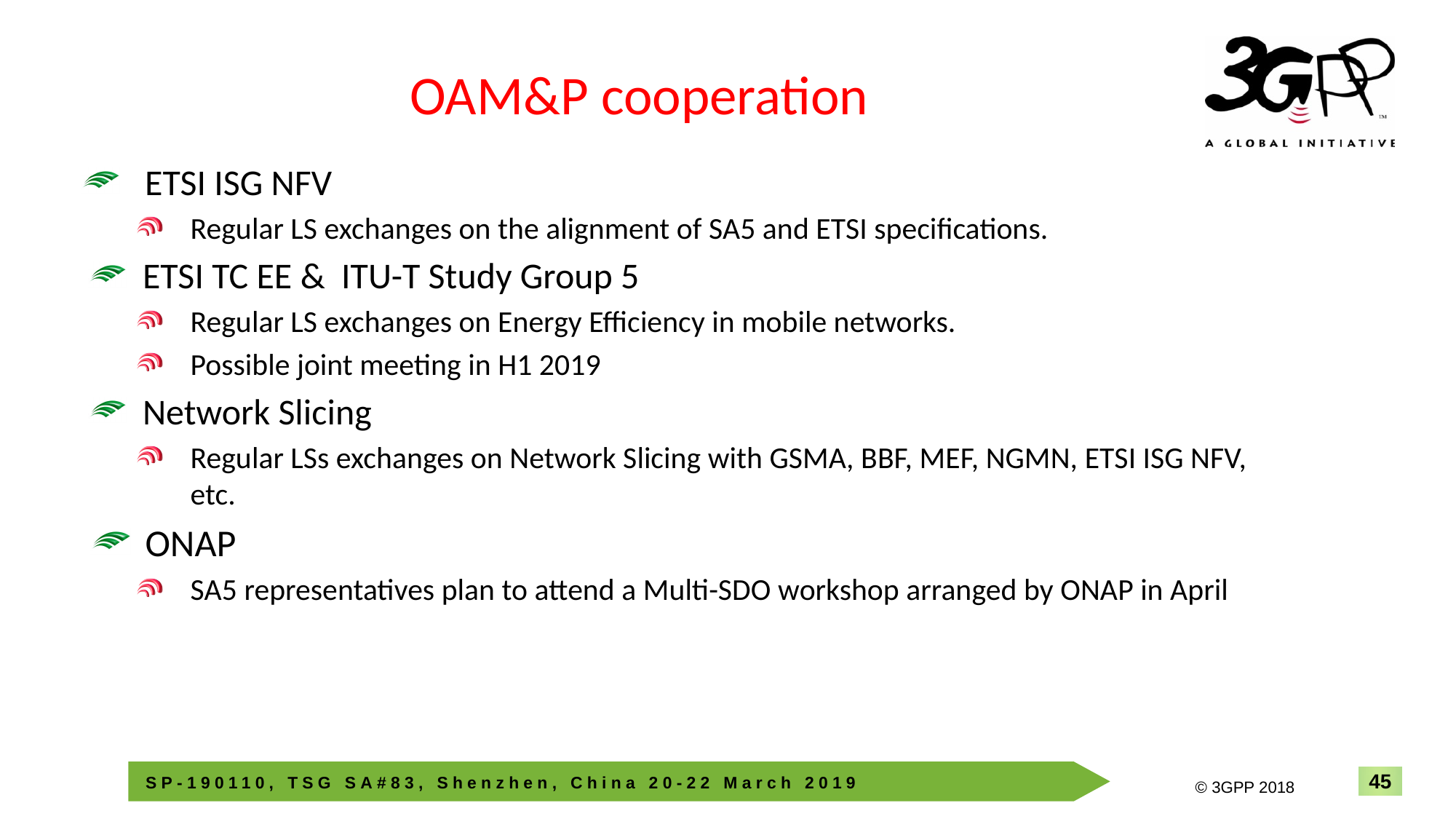

# OAM&P cooperation
ETSI ISG NFV
Regular LS exchanges on the alignment of SA5 and ETSI specifications.
ETSI TC EE &  ITU-T Study Group 5
Regular LS exchanges on Energy Efficiency in mobile networks.
Possible joint meeting in H1 2019
Network Slicing
Regular LSs exchanges on Network Slicing with GSMA, BBF, MEF, NGMN, ETSI ISG NFV, etc.
ONAP
SA5 representatives plan to attend a Multi-SDO workshop arranged by ONAP in April